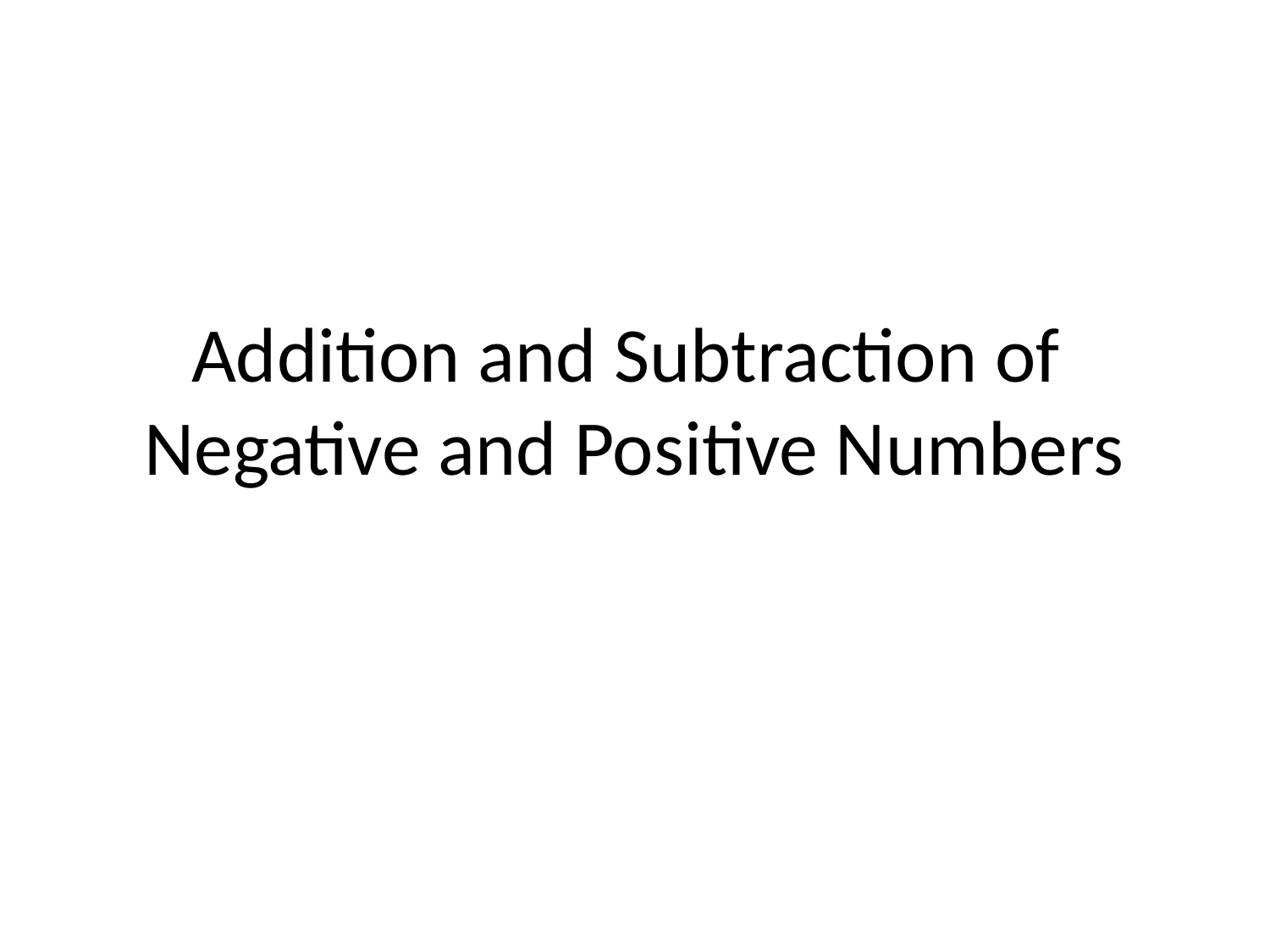

# Addition and Subtraction of  Negative and Positive Numbers